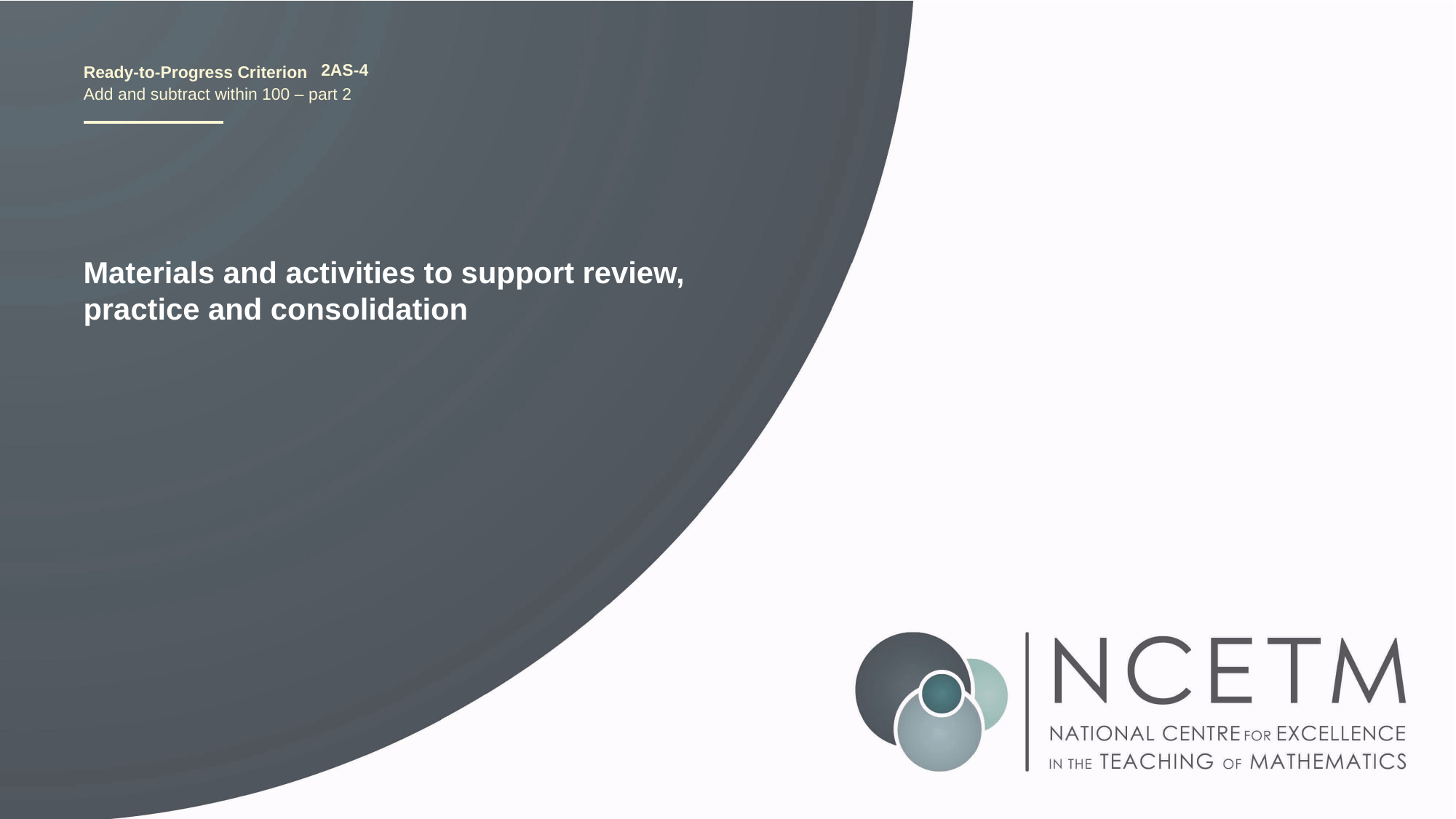

2AS-4
Add and subtract within 100 – part 2